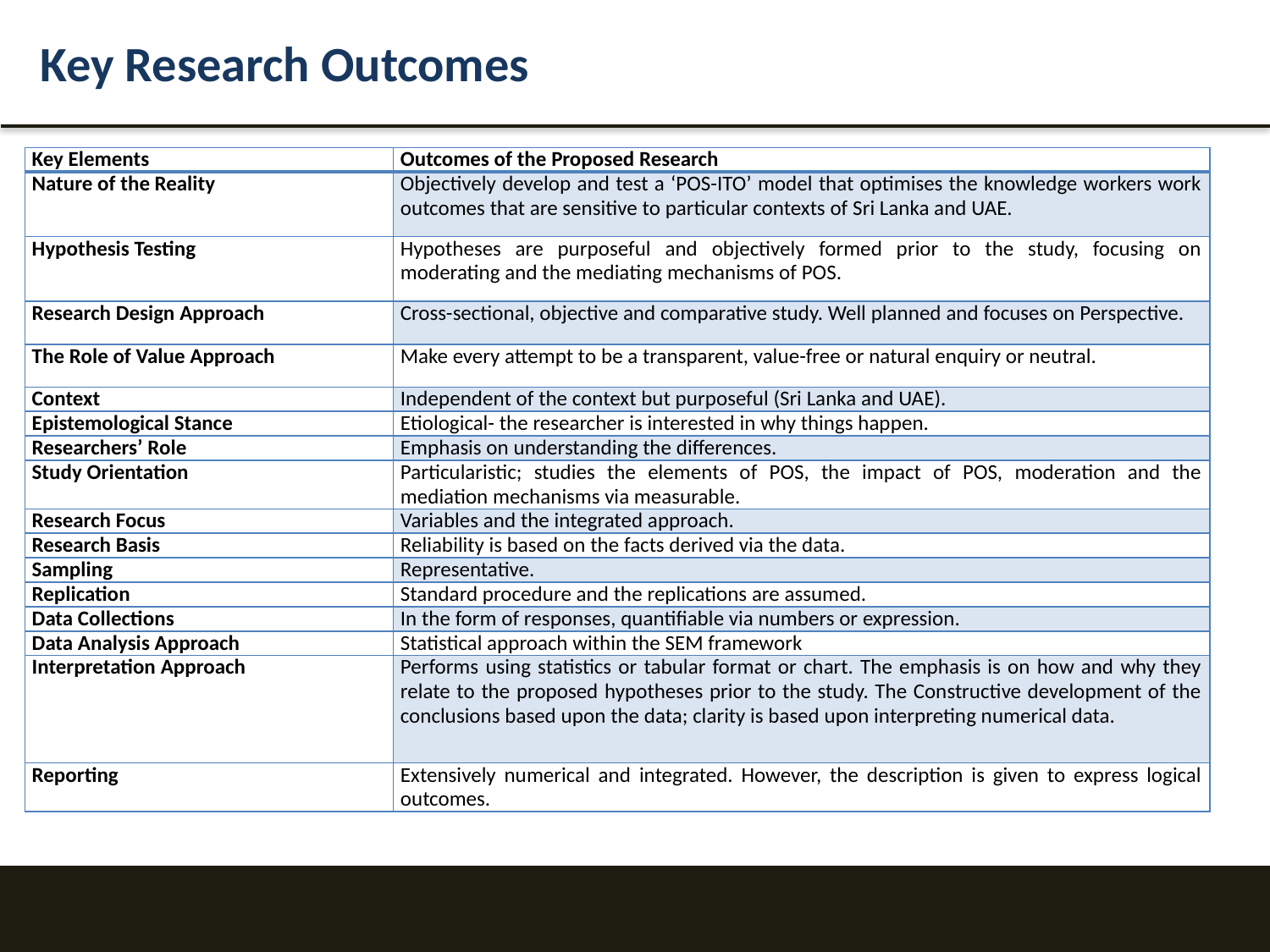

Key Research Outcomes
| Key Elements | Outcomes of the Proposed Research |
| --- | --- |
| Nature of the Reality | Objectively develop and test a ‘POS-ITO’ model that optimises the knowledge workers work outcomes that are sensitive to particular contexts of Sri Lanka and UAE. |
| Hypothesis Testing | Hypotheses are purposeful and objectively formed prior to the study, focusing on moderating and the mediating mechanisms of POS. |
| Research Design Approach | Cross-sectional, objective and comparative study. Well planned and focuses on Perspective. |
| The Role of Value Approach | Make every attempt to be a transparent, value-free or natural enquiry or neutral. |
| Context | Independent of the context but purposeful (Sri Lanka and UAE). |
| Epistemological Stance | Etiological- the researcher is interested in why things happen. |
| Researchers’ Role | Emphasis on understanding the differences. |
| Study Orientation | Particularistic; studies the elements of POS, the impact of POS, moderation and the mediation mechanisms via measurable. |
| Research Focus | Variables and the integrated approach. |
| Research Basis | Reliability is based on the facts derived via the data. |
| Sampling | Representative. |
| Replication | Standard procedure and the replications are assumed. |
| Data Collections | In the form of responses, quantifiable via numbers or expression. |
| Data Analysis Approach | Statistical approach within the SEM framework |
| Interpretation Approach | Performs using statistics or tabular format or chart. The emphasis is on how and why they relate to the proposed hypotheses prior to the study. The Constructive development of the conclusions based upon the data; clarity is based upon interpreting numerical data. |
| Reporting | Extensively numerical and integrated. However, the description is given to express logical outcomes. |